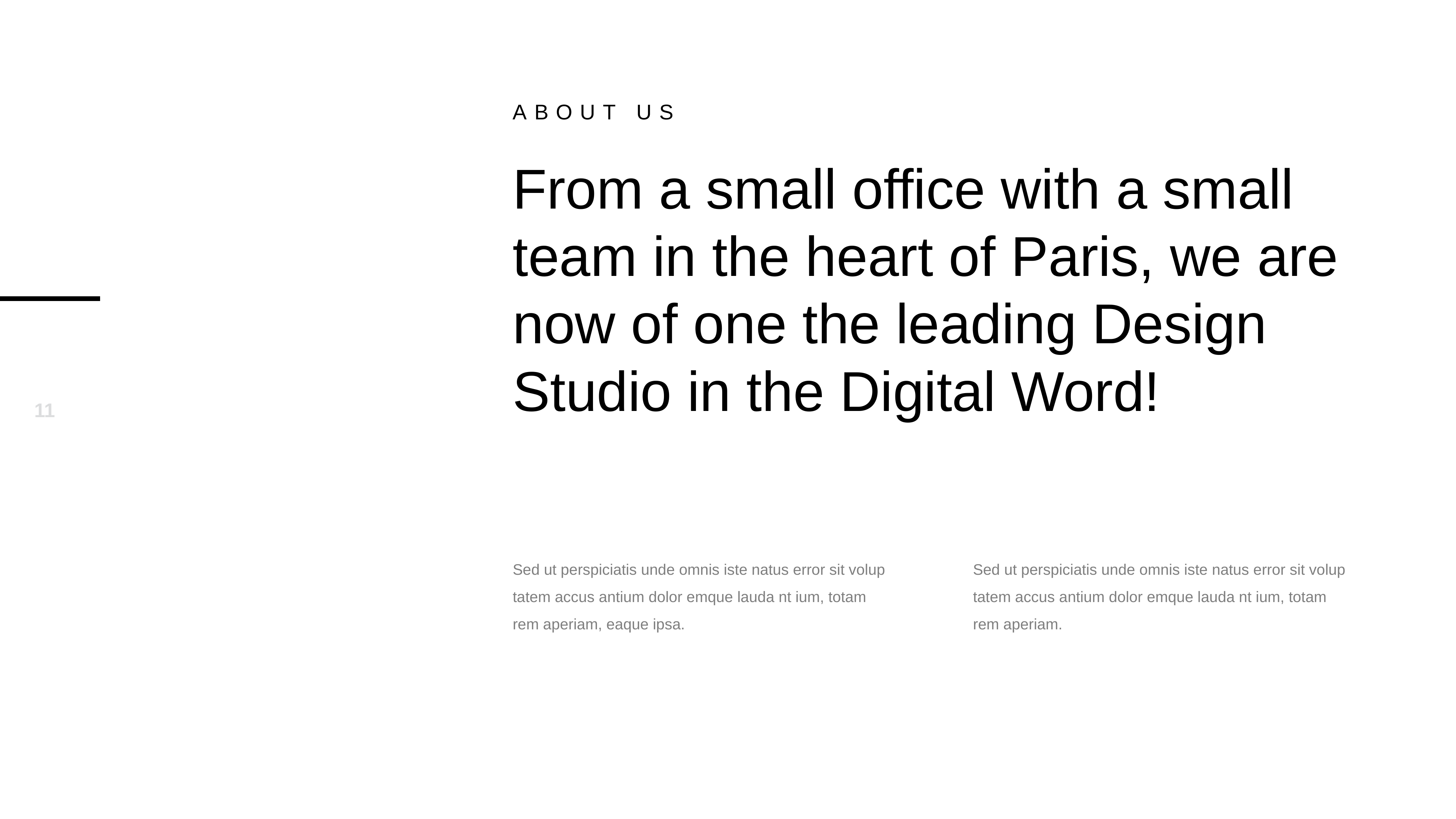

About us
From a small office with a small team in the heart of Paris, we are now of one the leading Design Studio in the Digital Word!

Sed ut perspiciatis unde omnis iste natus error sit volup tatem accus antium dolor emque lauda nt ium, totam rem aperiam, eaque ipsa.
Sed ut perspiciatis unde omnis iste natus error sit volup tatem accus antium dolor emque lauda nt ium, totam rem aperiam.